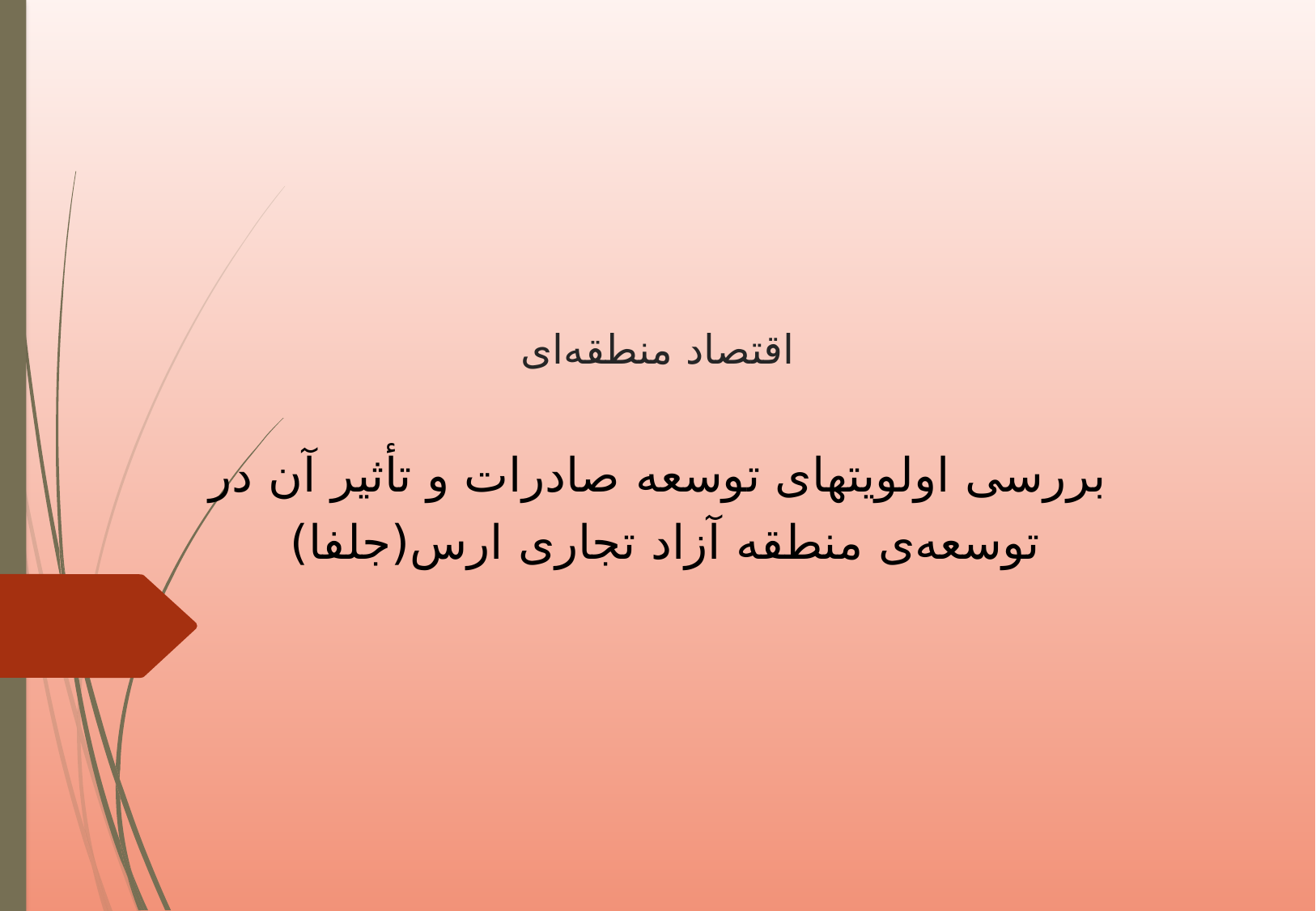

# اقتصاد منطقه‌ای
بررسی اولویتهای توسعه صادرات و تأثیر آن در توسعه‌ی منطقه آزاد تجاری ارس(جلفا)